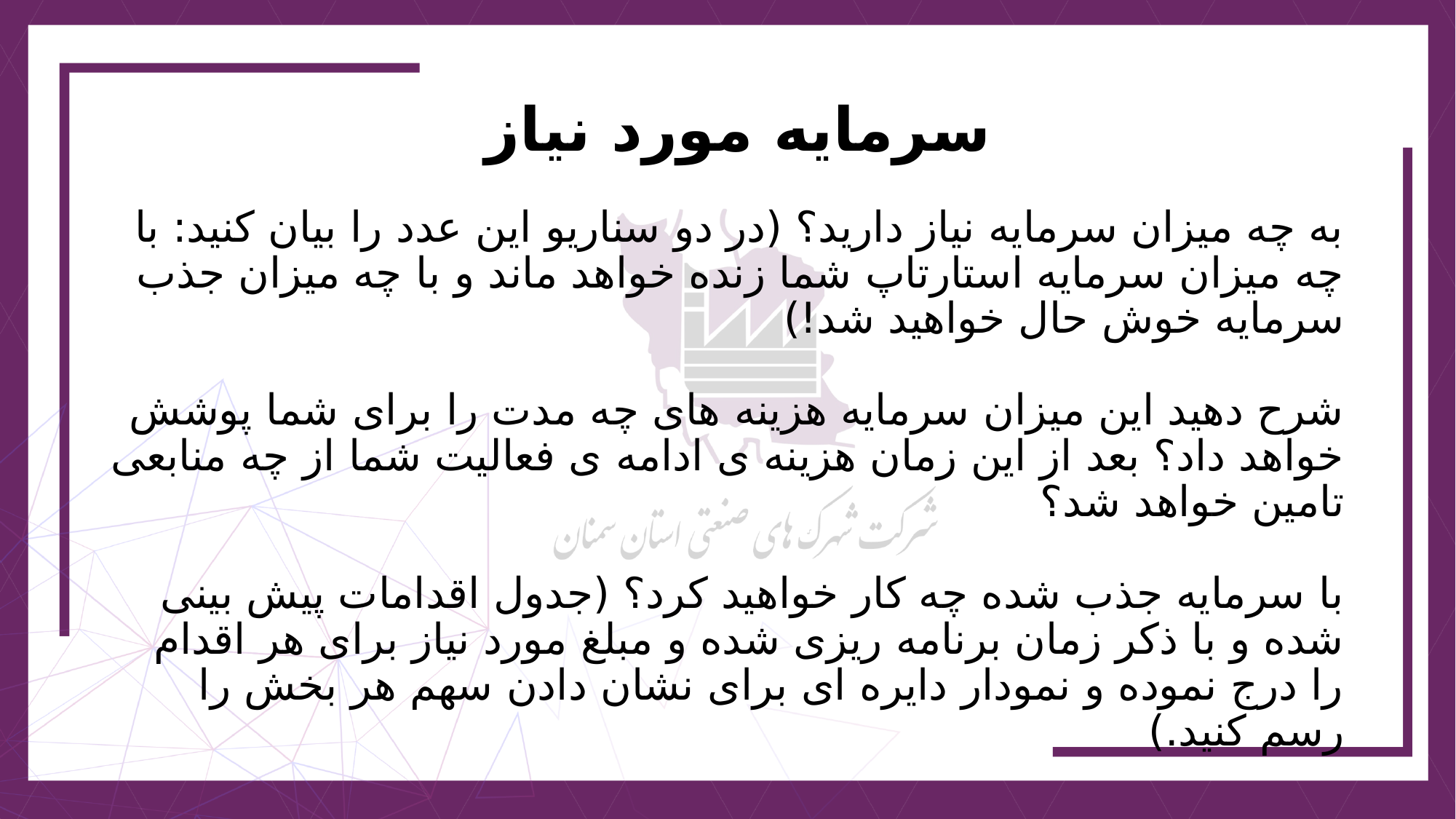

سرمايه مورد نياز
# به چه ميزان سرمايه نياز داريد؟ (در دو سناريو اين عدد را بيان کنيد: با چه ميزان سرمايه استارتاپ شما زنده خواهد ماند و با چه ميزان جذب سرمايه خوش حال خواهيد شد!) شرح دهيد اين ميزان سرمايه هزينه های چه مدت را برای شما پوشش خواهد داد؟ بعد از اين زمان هزينه ی ادامه ی فعاليت شما از چه منابعی تامين خواهد شد؟ با سرمايه جذب شده چه کار خواهيد کرد؟ (جدول اقدامات پيش بينی شده و با ذکر زمان برنامه ريزی شده و مبلغ مورد نياز برای هر اقدام را درج نموده و نمودار دايره ای برای نشان دادن سهم هر بخش را رسم کنيد.)